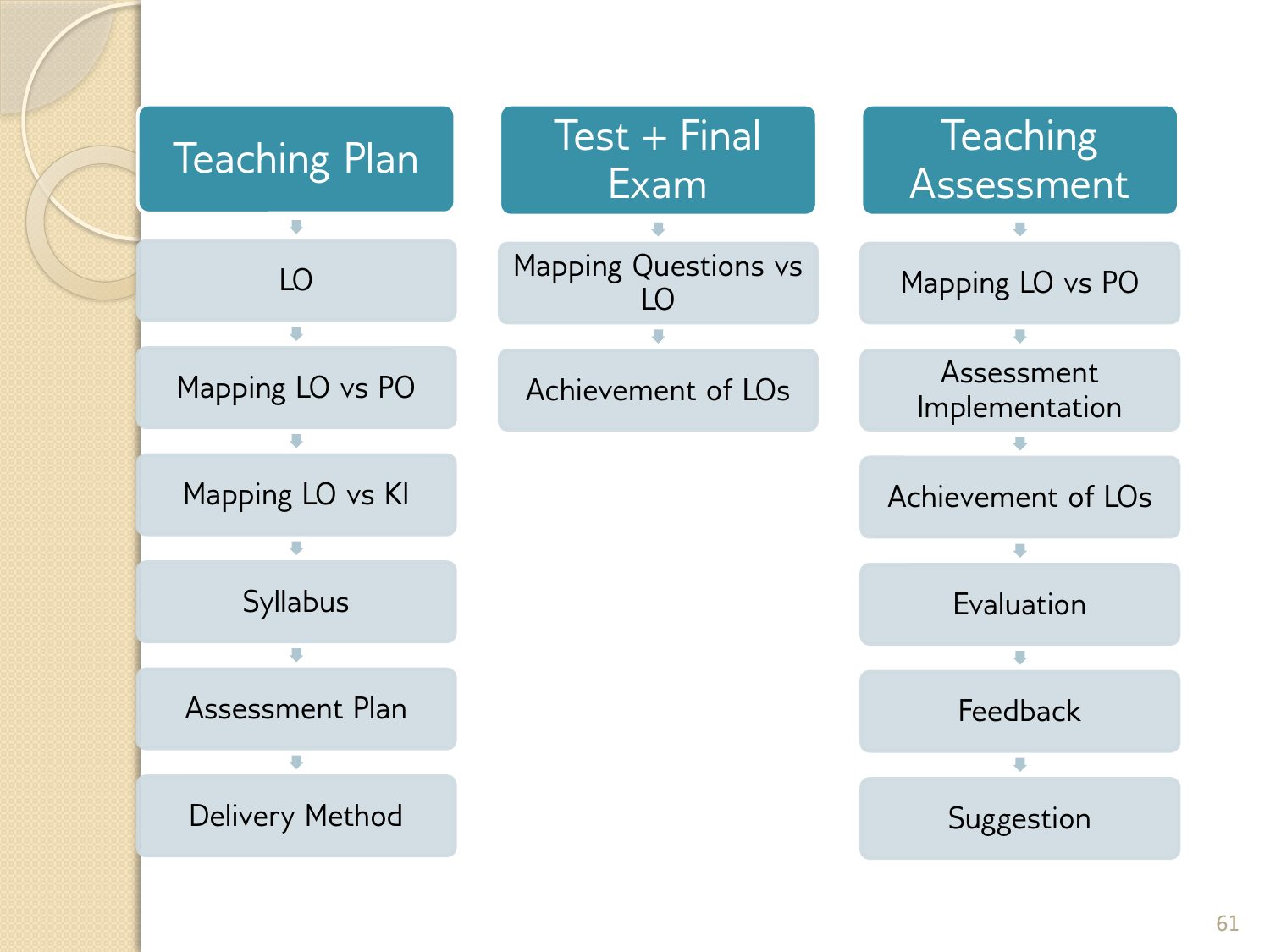

Teaching Plan
LO
Mapping LO vs PO
Mapping LO vs KI
Syllabus
Assessment Plan
Delivery Method
Test + Final Exam
Mapping Questions vs LO
Achievement of LOs
Teaching Assessment
Mapping LO vs PO
Assessment Implementation
Achievement of LOs
Evaluation
Feedback
Suggestion
61